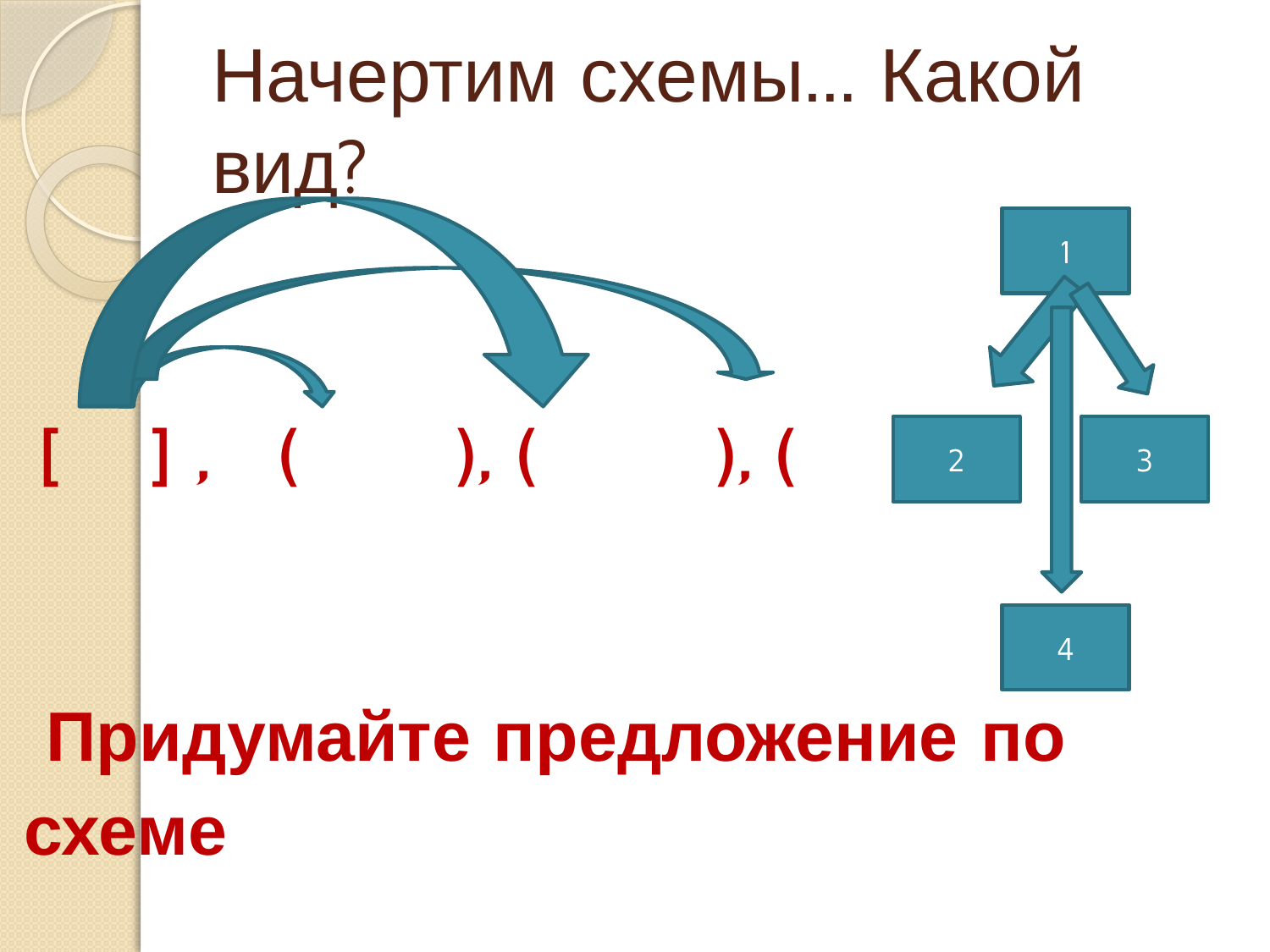

# Начертим схемы… Какой вид?

1

 [    ] ,   (       ), (        ), (         )

 Придумайте предложение по
схеме

2
3
4